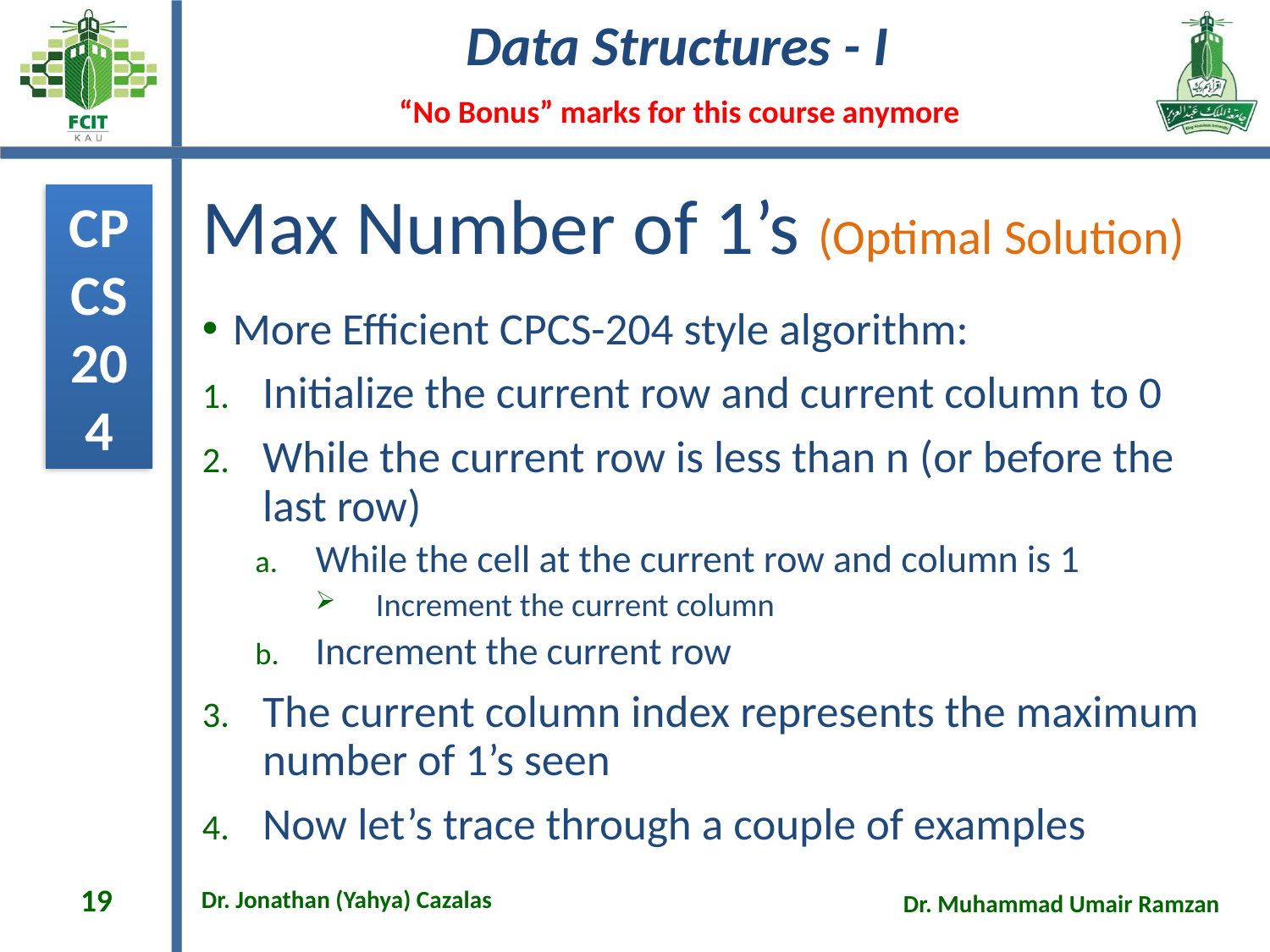

# Max Number of 1’s (Optimal Solution)
More Efficient CPCS-204 style algorithm:
Initialize the current row and current column to 0
While the current row is less than n (or before the last row)
While the cell at the current row and column is 1
Increment the current column
Increment the current row
The current column index represents the maximum number of 1’s seen
Now let’s trace through a couple of examples

19